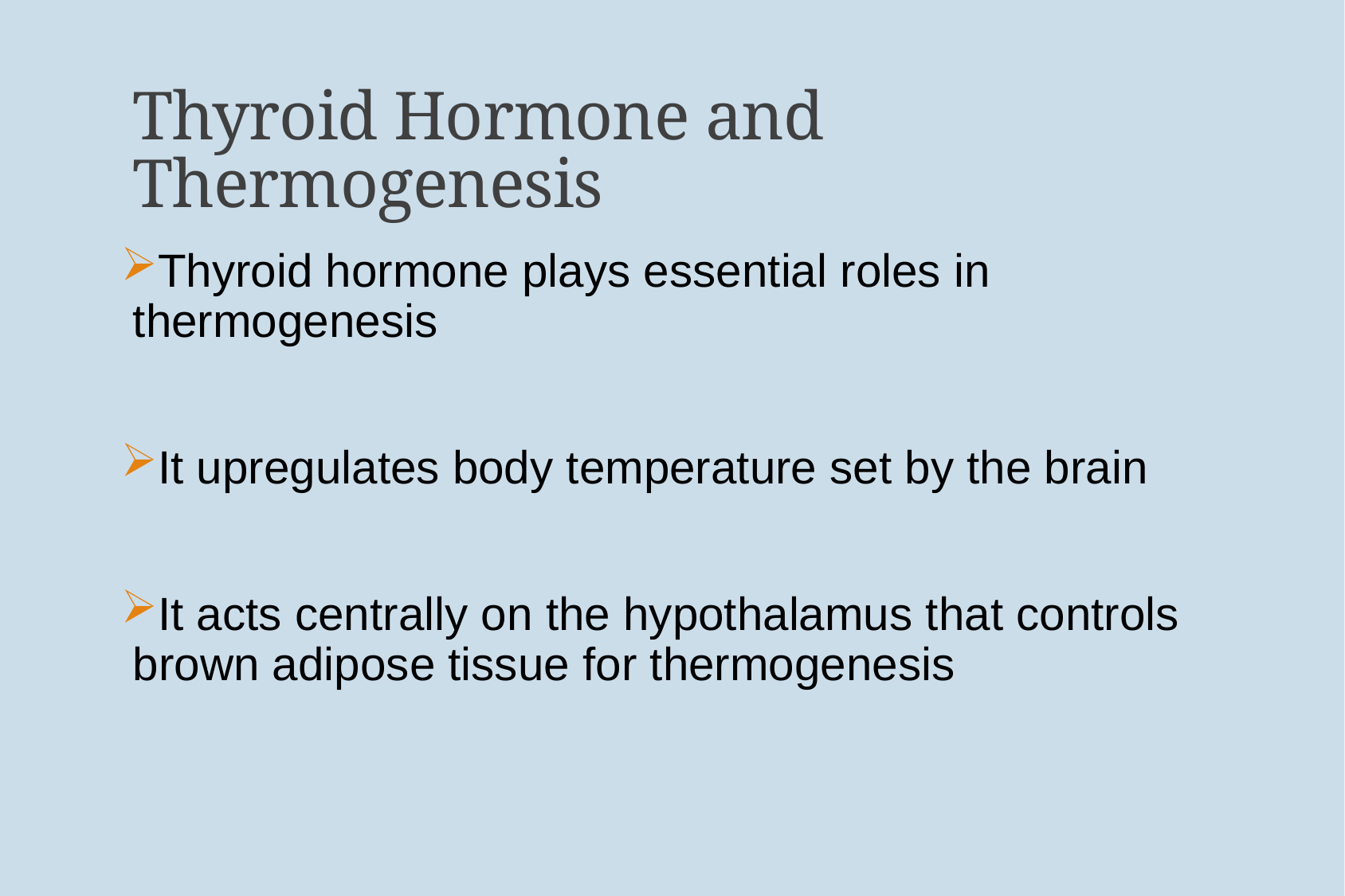

# Thyroid Hormone and Thermogenesis
Thyroid hormone plays essential roles in thermogenesis

It upregulates body temperature set by the brain

It acts centrally on the hypothalamus that controls brown adipose tissue for thermogenesis